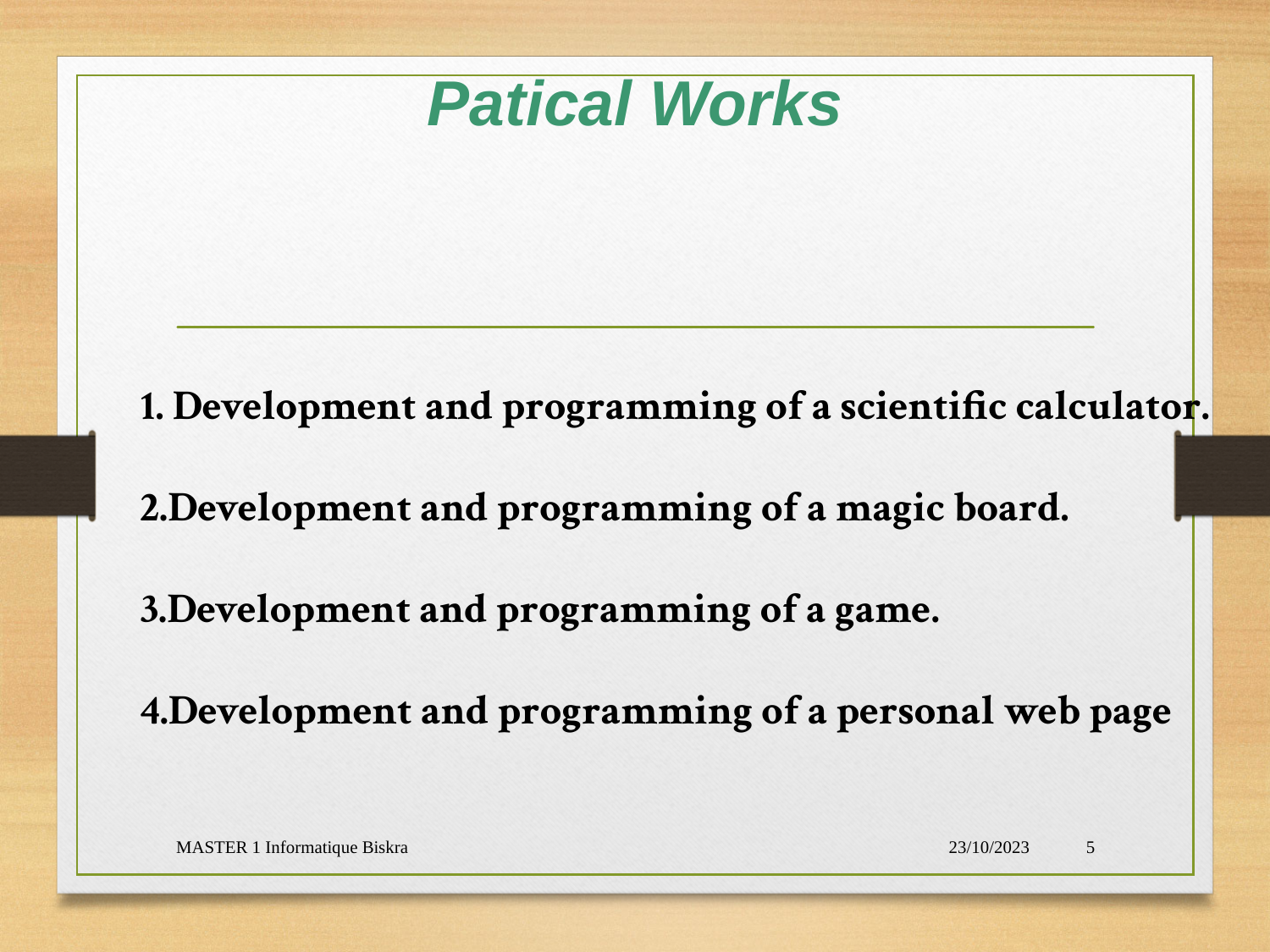

# Patical Works

 Development and programming of a scientific calculator.
Development and programming of a magic board.
Development and programming of a game.
Development and programming of a personal web page
MASTER 1 Informatique Biskra
23/10/2023
5